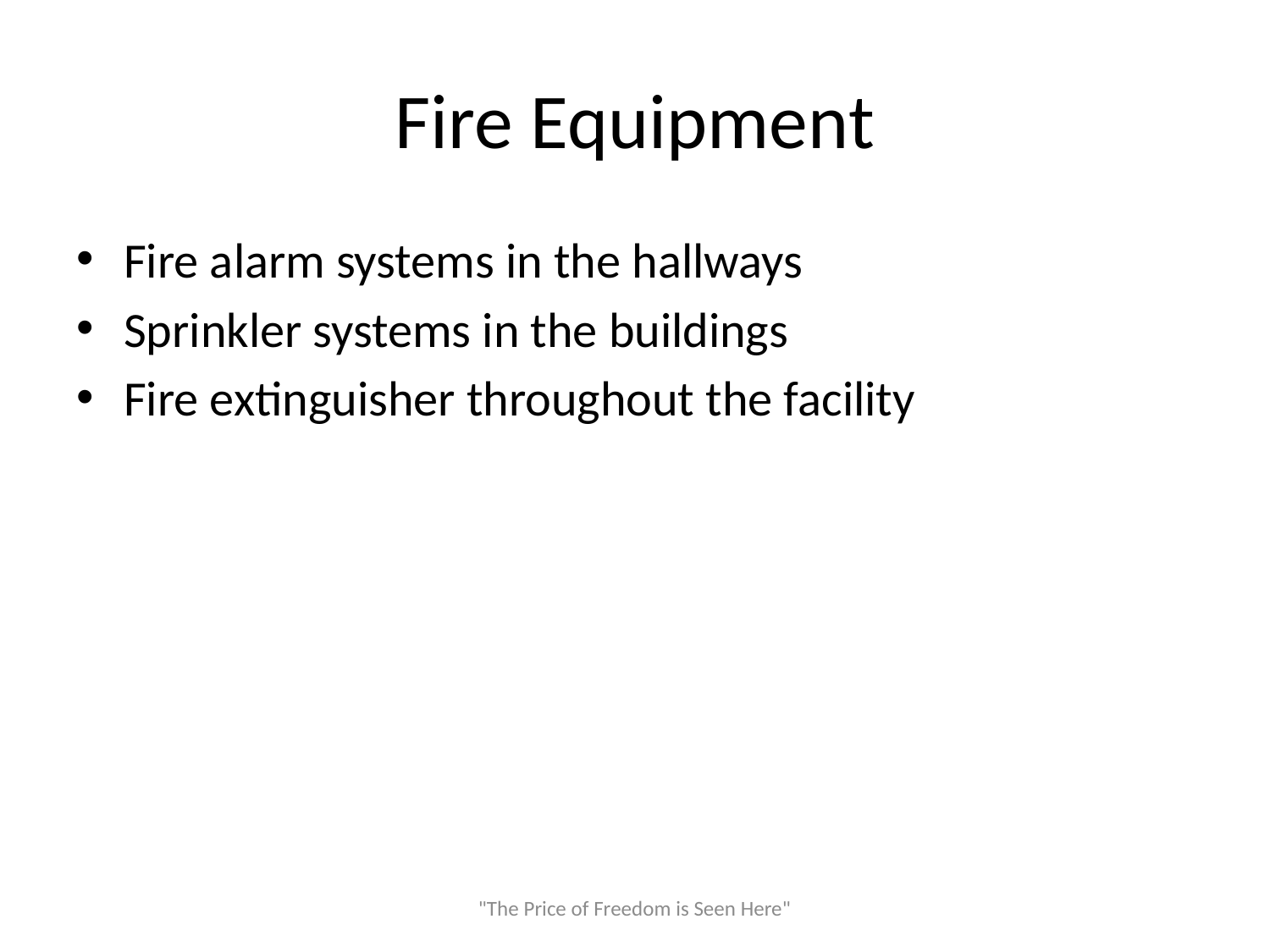

# Fire Equipment
Fire alarm systems in the hallways
Sprinkler systems in the buildings
Fire extinguisher throughout the facility

"The Price of Freedom is Seen Here"